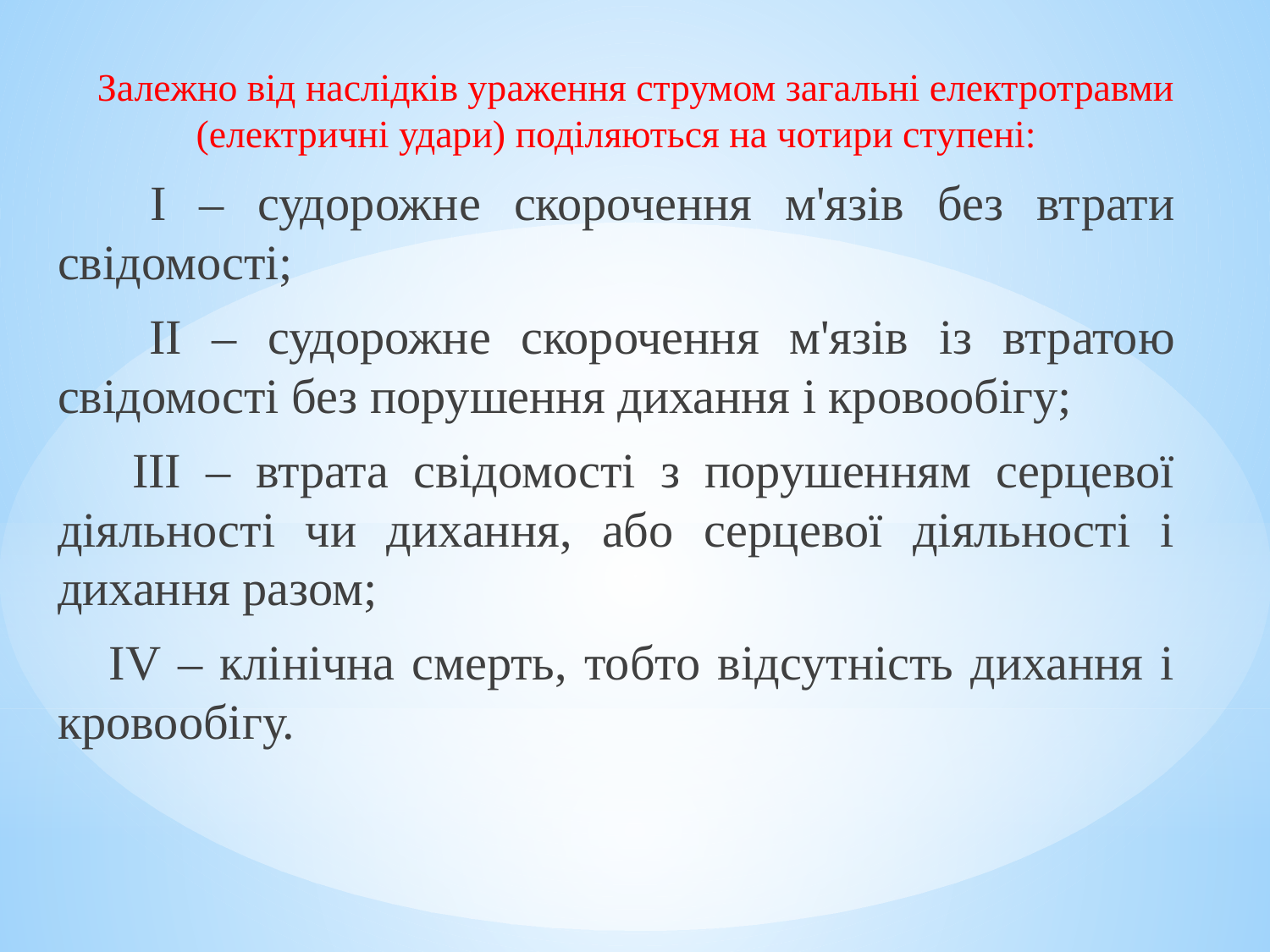

Залежно від наслідків ураження струмом загальні електротравми (електричні удари) поділяються на чотири ступені:
   І – судорожне скорочення м'язів без втрати свідомості;
   ІІ – судорожне скорочення м'язів із втратою свідомості без порушення дихання і кровообігу;
   ІІІ – втрата свідомості з порушенням серцевої діяльності чи дихання, або серцевої діяльності і дихання разом;
   ІV – клінічна смерть, тобто відсутність дихання і кровообігу.